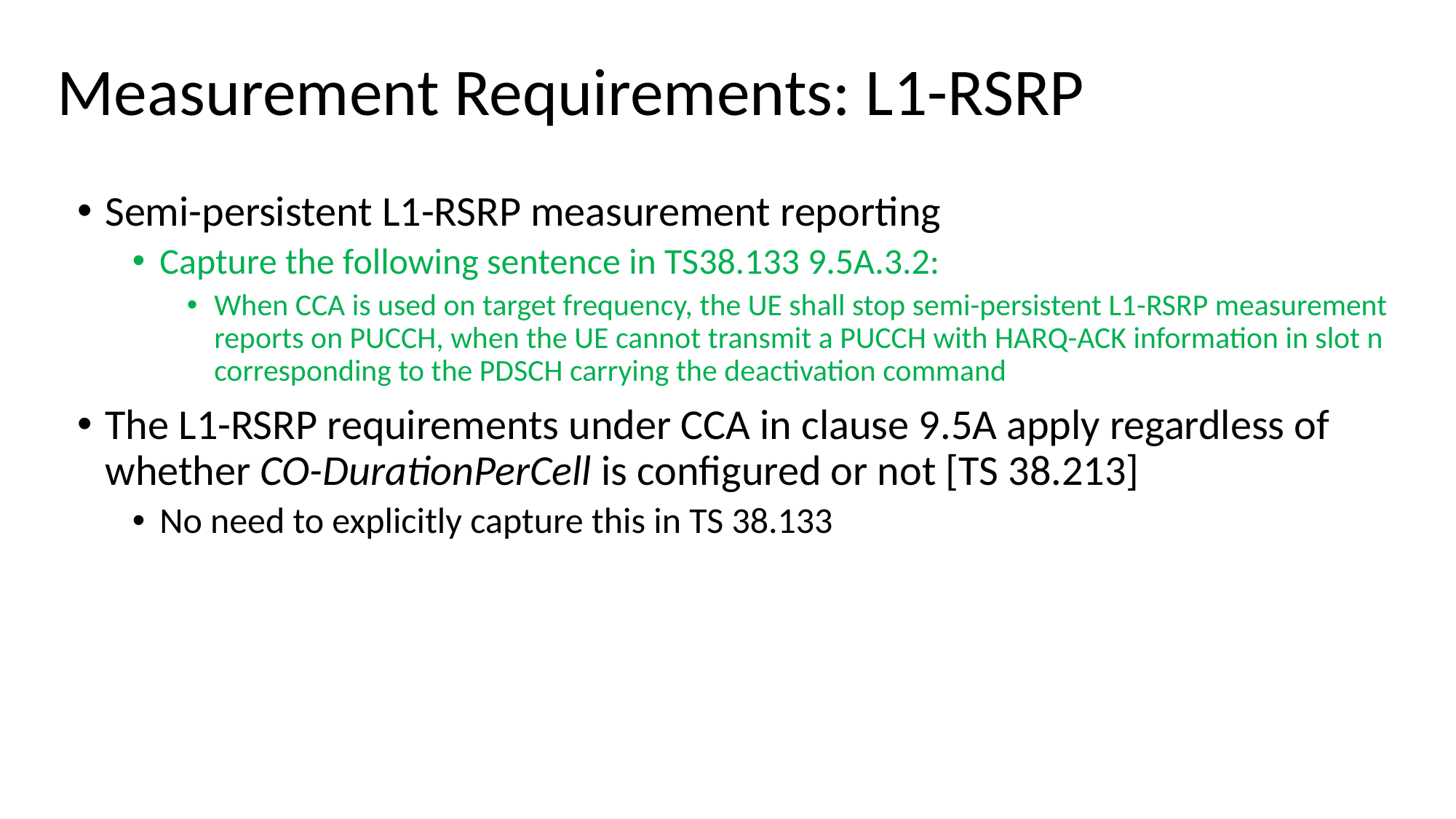

# Measurement Requirements: L1-RSRP
Semi-persistent L1-RSRP measurement reporting
Capture the following sentence in TS38.133 9.5A.3.2:
When CCA is used on target frequency, the UE shall stop semi-persistent L1-RSRP measurement reports on PUCCH, when the UE cannot transmit a PUCCH with HARQ-ACK information in slot n corresponding to the PDSCH carrying the deactivation command
The L1-RSRP requirements under CCA in clause 9.5A apply regardless of whether CO-DurationPerCell is configured or not [TS 38.213]
No need to explicitly capture this in TS 38.133